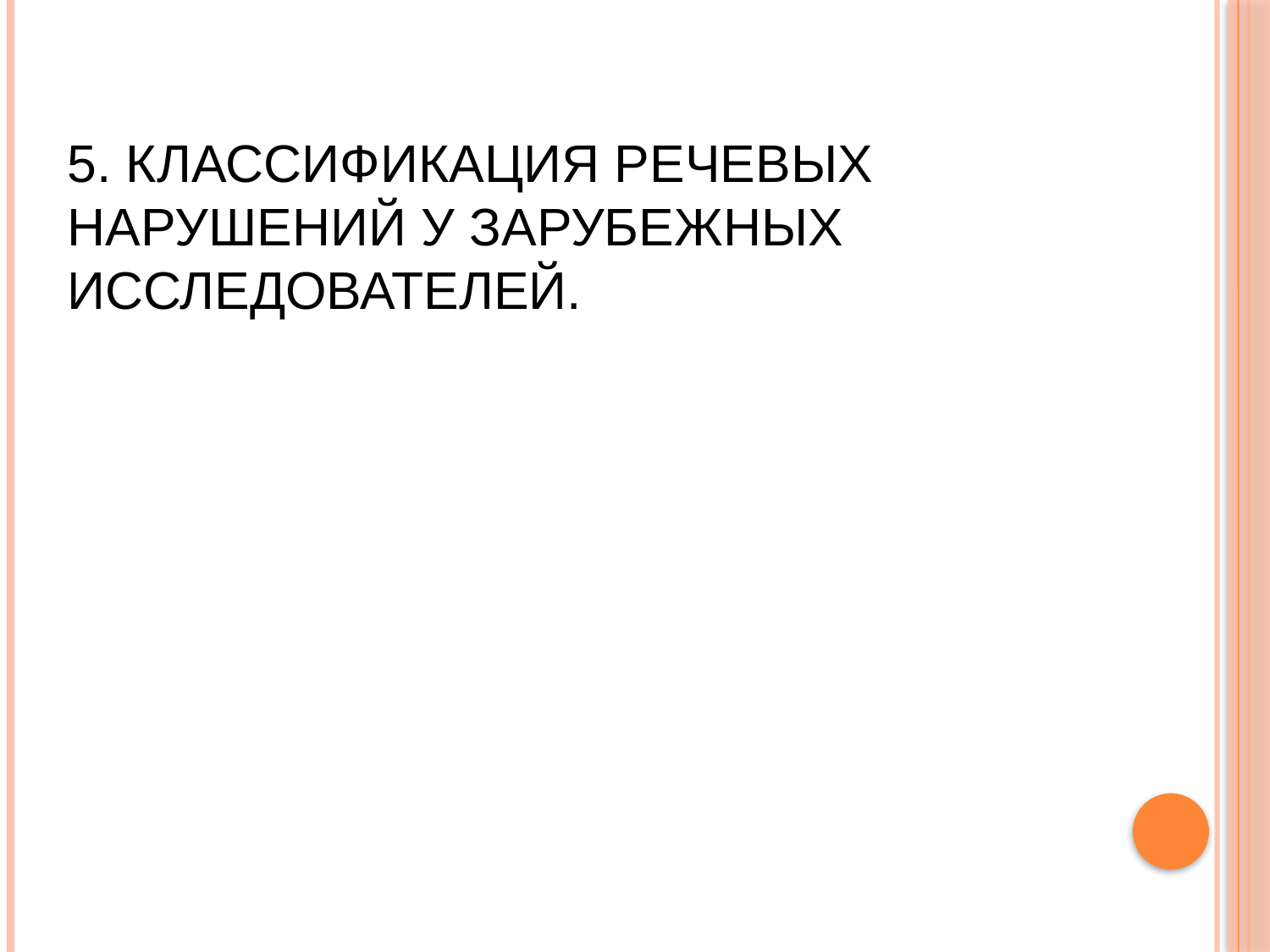

# 5. Классификация речевых нарушений у зарубежных исследователей.